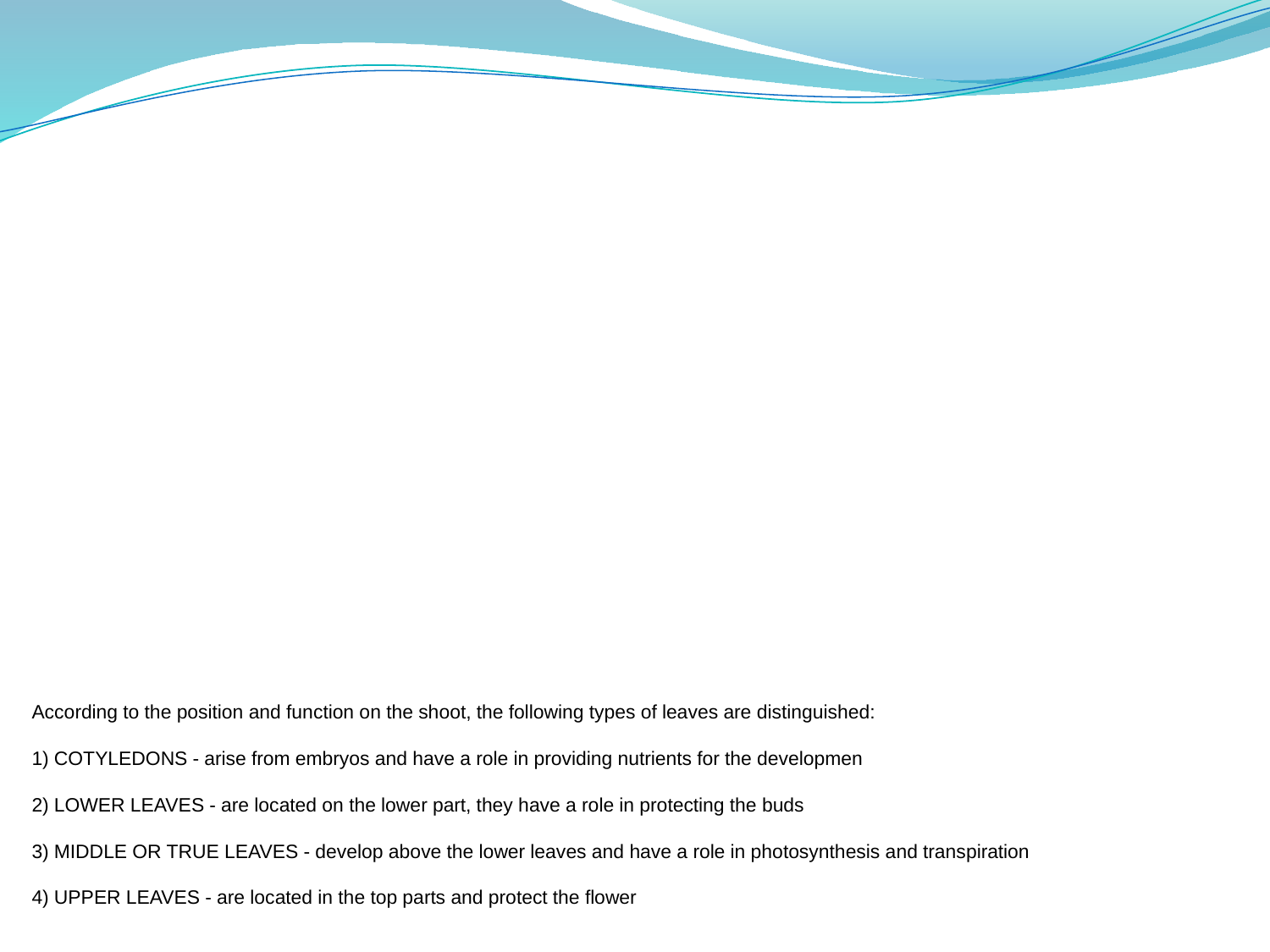

# According to the position and function on the shoot, the following types of leaves are distinguished: 1) COTYLEDONS - arise from embryos and have a role in providing nutrients for the developmen 2) LOWER LEAVES - are located on the lower part, they have a role in protecting the buds 3) MIDDLE OR TRUE LEAVES - develop above the lower leaves and have a role in photosynthesis and transpiration 4) UPPER LEAVES - are located in the top parts and protect the flower